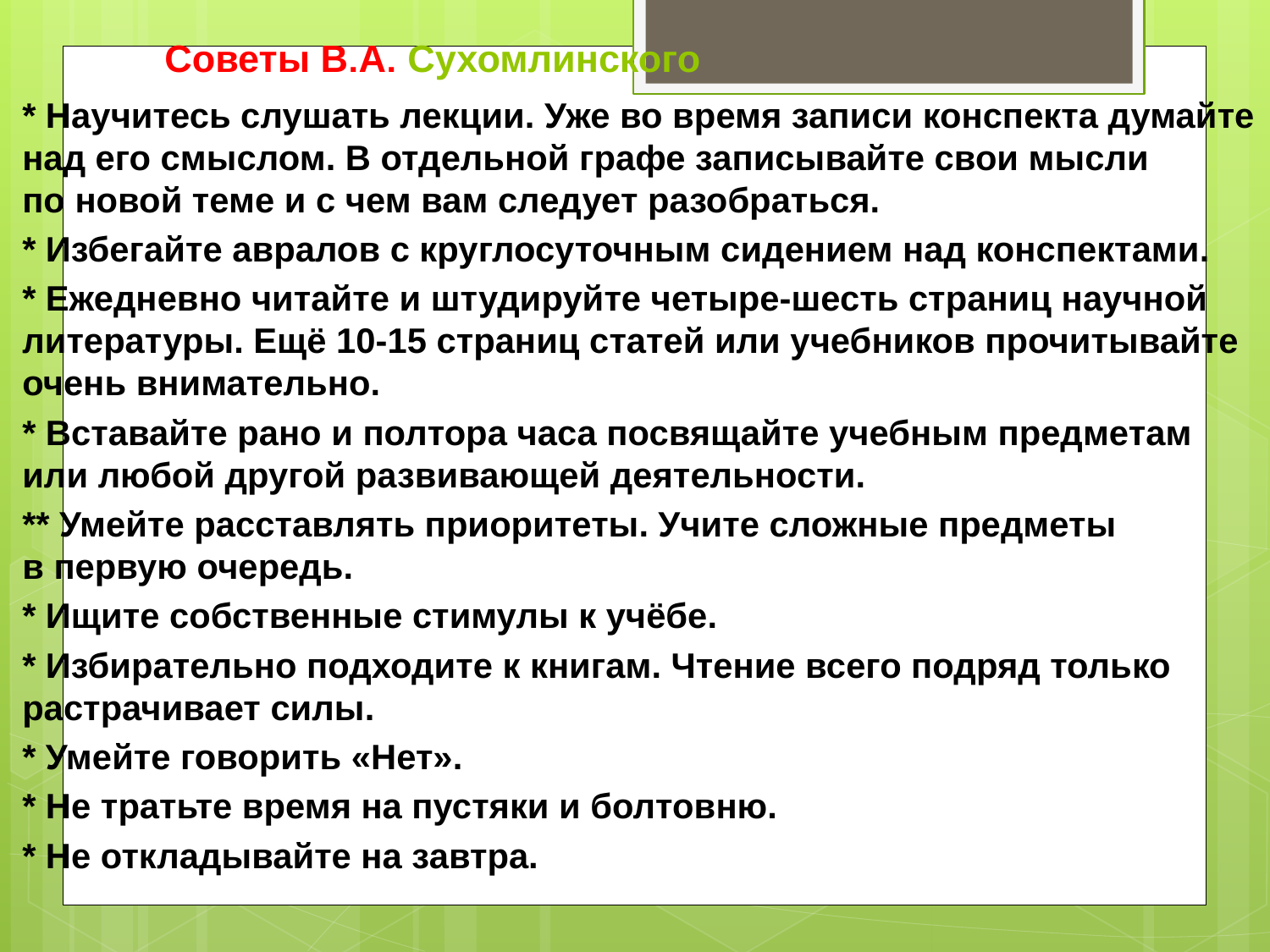

# Советы В.А. Сухомлинского
* Научитесь слушать лекции. Уже во время записи конспекта думайте над его смыслом. В отдельной графе записывайте свои мысли по новой теме и с чем вам следует разобраться.
* Избегайте авралов с круглосуточным сидением над конспектами.
* Ежедневно читайте и штудируйте четыре-шесть страниц научной литературы. Ещё 10-15 страниц статей или учебников прочитывайте очень внимательно.
* Вставайте рано и полтора часа посвящайте учебным предметам или любой другой развивающей деятельности.
** Умейте расставлять приоритеты. Учите сложные предметы в первую очередь.
* Ищите собственные стимулы к учёбе.
* Избирательно подходите к книгам. Чтение всего подряд только растрачивает силы.
* Умейте говорить «Нет».
* Не тратьте время на пустяки и болтовню.
* Не откладывайте на завтра.